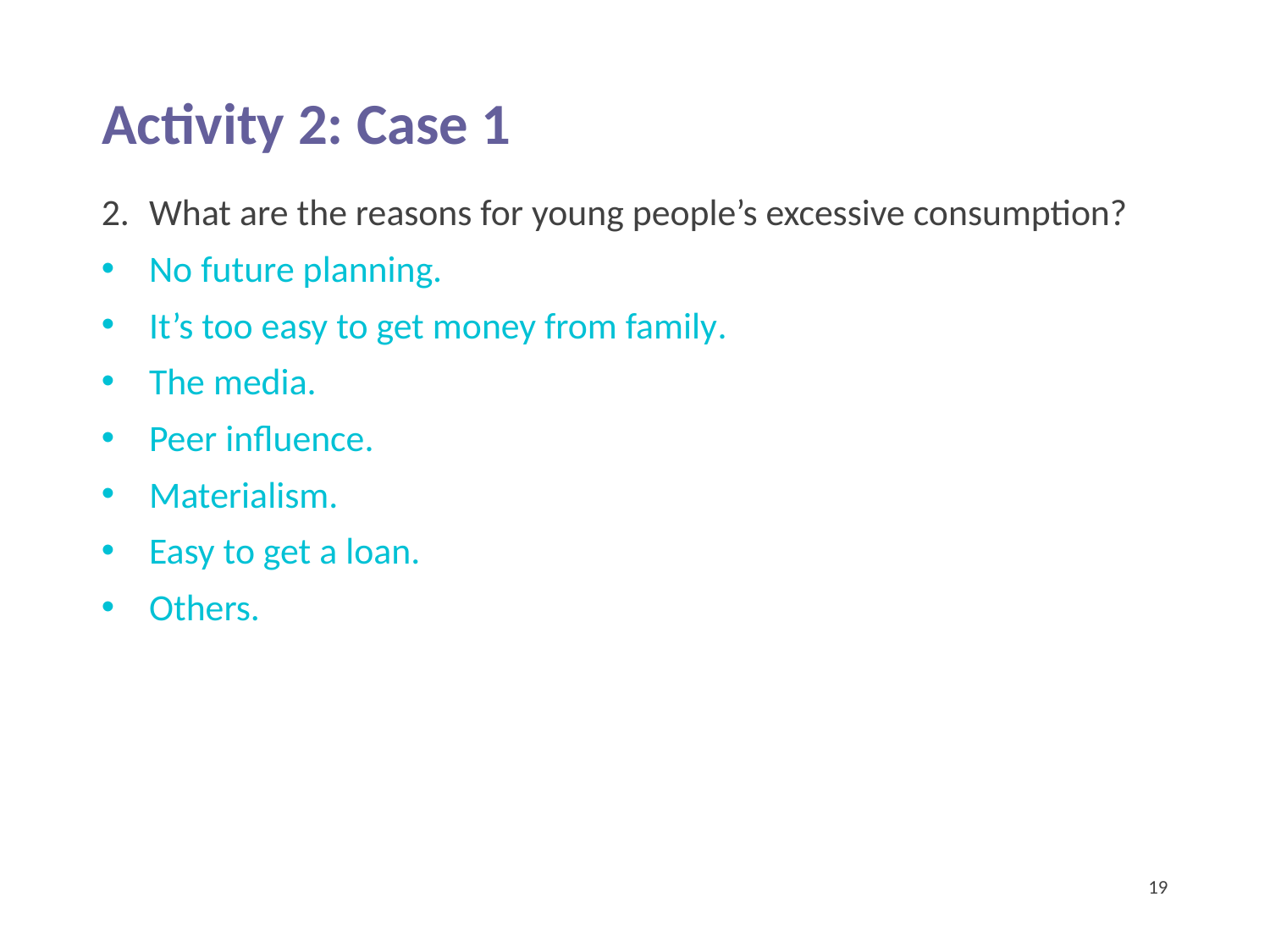

Activity 2: Case 1
What are the reasons for young people’s excessive consumption?
No future planning.
It’s too easy to get money from family.
The media.
Peer influence.
Materialism.
Easy to get a loan.
Others.
19